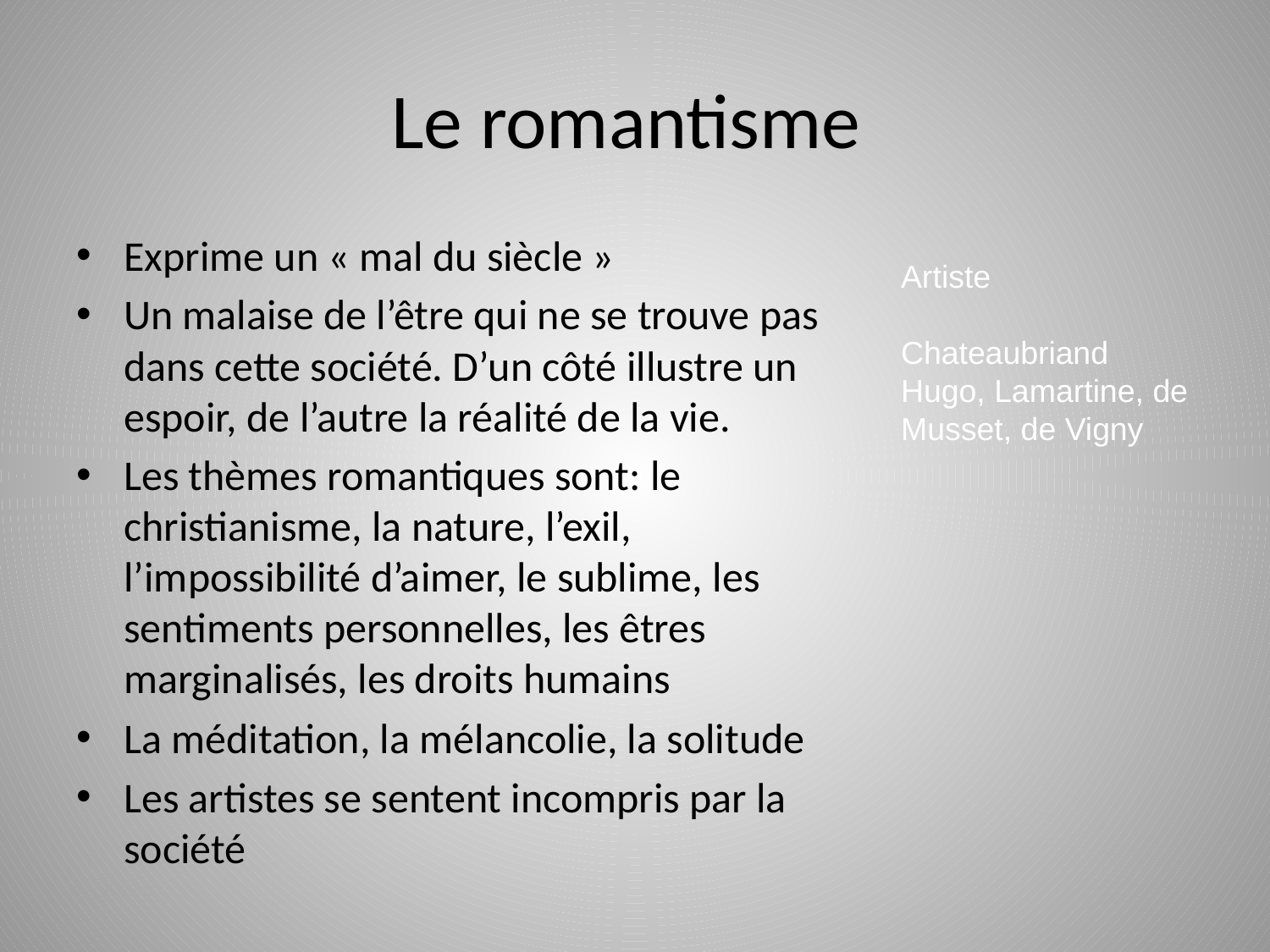

# Le romantisme
Exprime un « mal du siècle »
Un malaise de l’être qui ne se trouve pas dans cette société. D’un côté illustre un espoir, de l’autre la réalité de la vie.
Les thèmes romantiques sont: le christianisme, la nature, l’exil, l’impossibilité d’aimer, le sublime, les sentiments personnelles, les êtres marginalisés, les droits humains
La méditation, la mélancolie, la solitude
Les artistes se sentent incompris par la société

Artiste

Chateaubriand
Hugo, Lamartine, de Musset, de Vigny